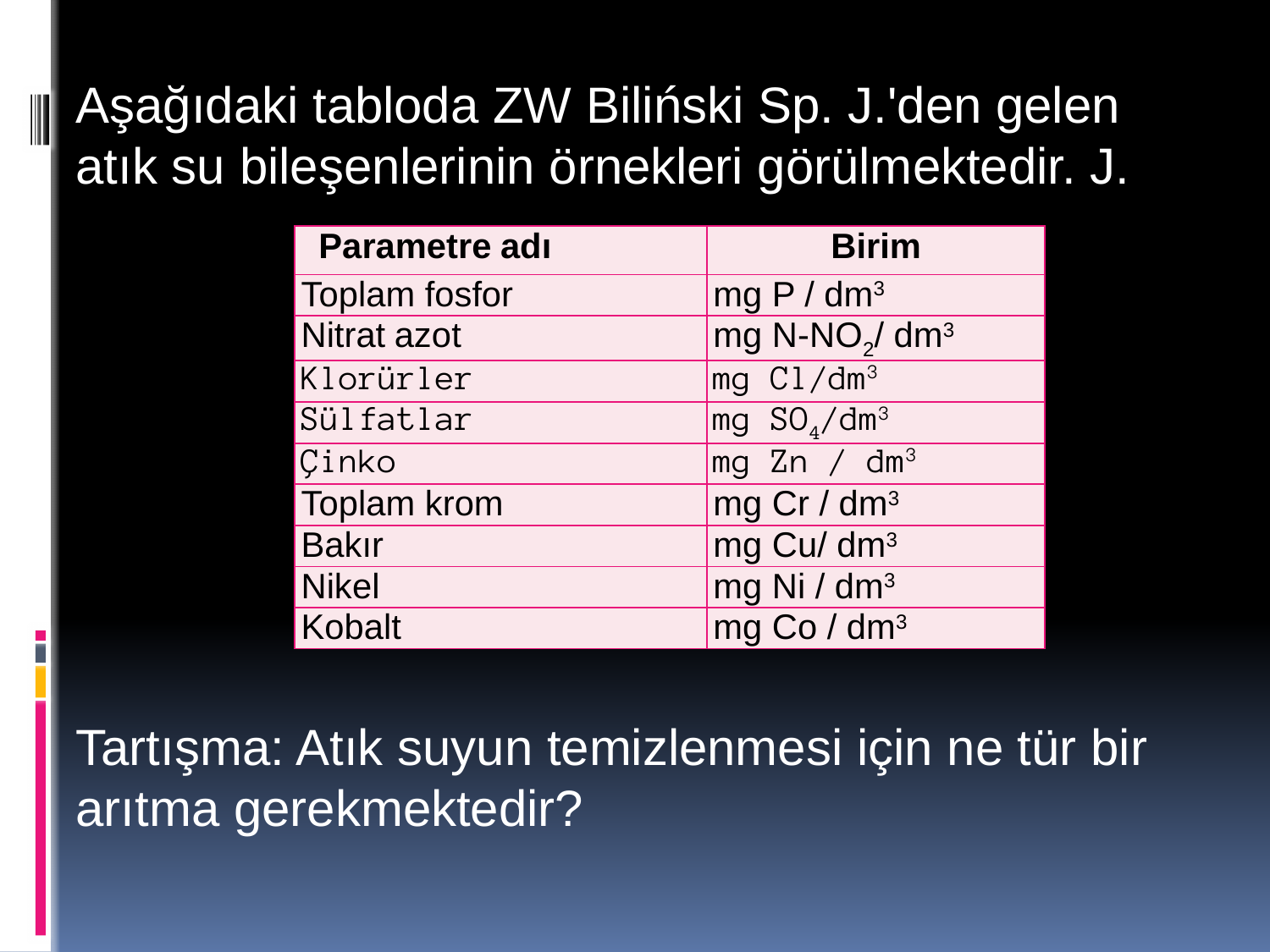

Aşağıdaki tabloda ZW Biliński Sp. J.'den gelen atık su bileşenlerinin örnekleri görülmektedir. J.

Tartışma: Atık suyun temizlenmesi için ne tür bir arıtma gerekmektedir?
| Parametre adı | Birim |
| --- | --- |
| Toplam fosfor | mg P / dm3 |
| Nitrat azot | mg N-NO2/ dm3 |
| Klorürler | mg Cl/dm3 |
| Sülfatlar | mg SO4/dm3 |
| Çinko | mg Zn / dm3 |
| Toplam krom | mg Cr / dm3 |
| Bakır | mg Cu/ dm3 |
| Nikel | mg Ni / dm3 |
| Kobalt | mg Co / dm3 |